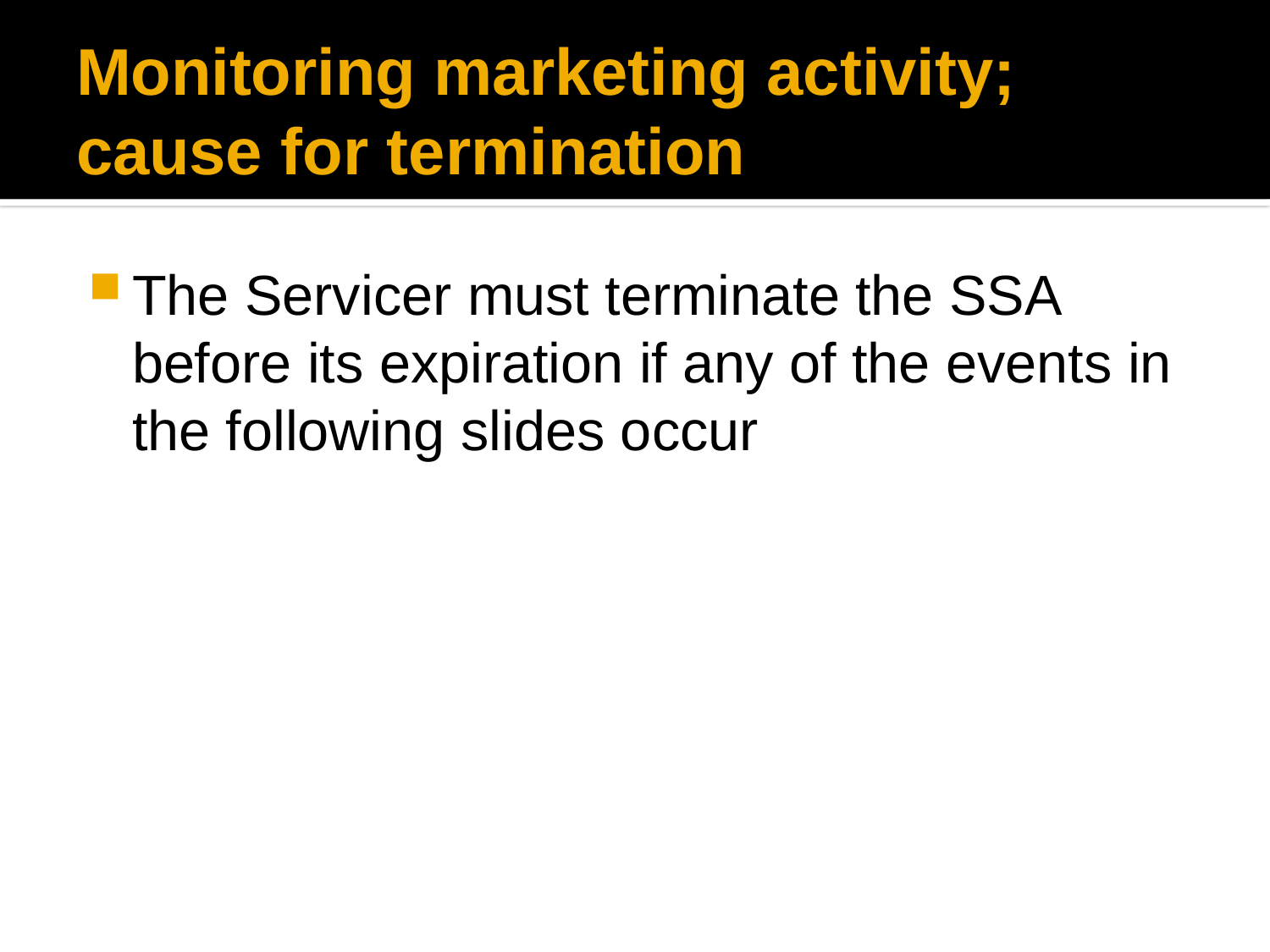

# Monitoring marketing activity; cause for termination
The Servicer must terminate the SSA before its expiration if any of the events in the following slides occur